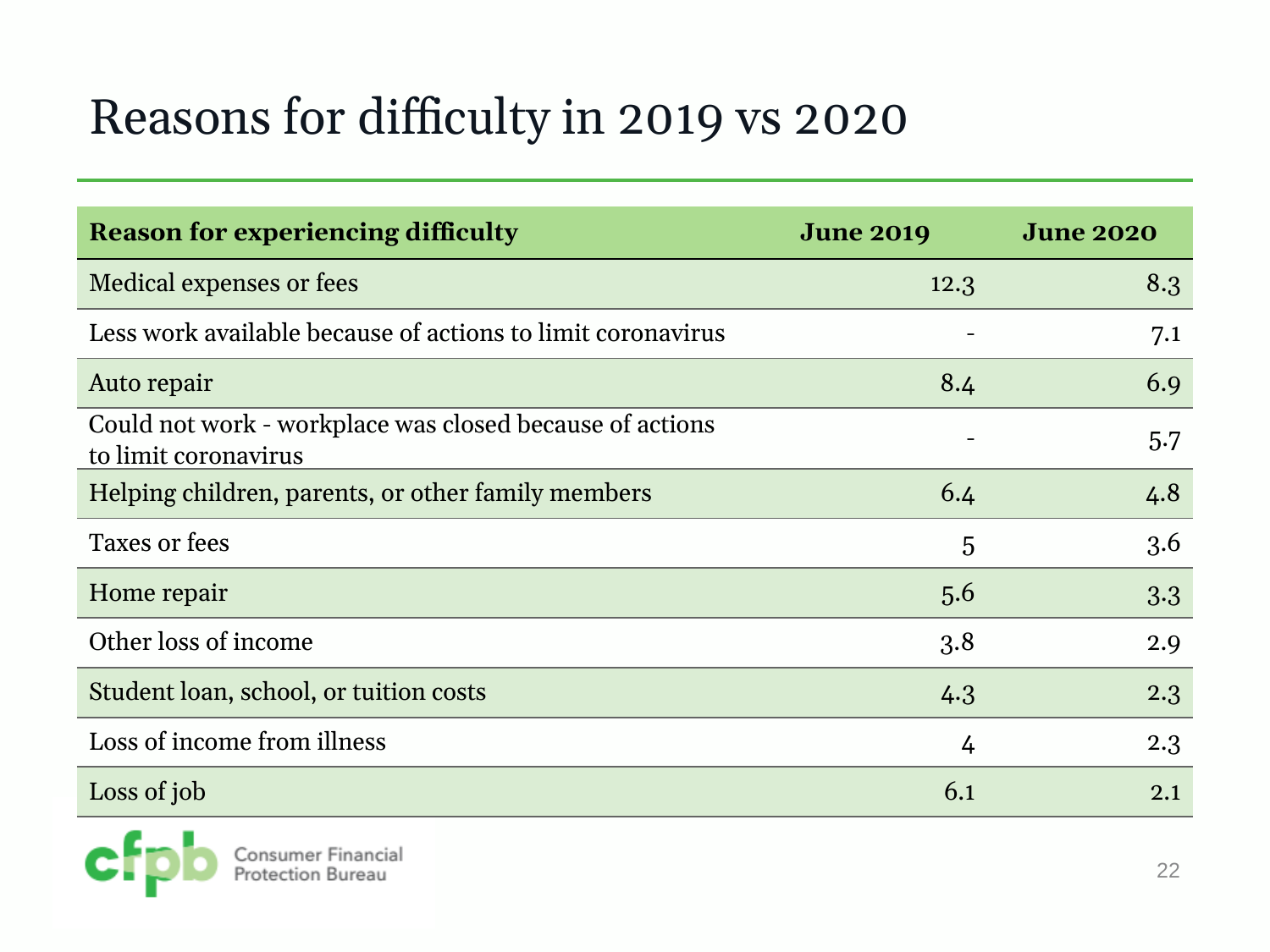

# Reasons for difficulty in 2019 vs 2020
| Reason for experiencing difficulty | June 2019 | June 2020 |
| --- | --- | --- |
| Medical expenses or fees | 12.3 | 8.3 |
| Less work available because of actions to limit coronavirus | - | 7.1 |
| Auto repair | 8.4 | 6.9 |
| Could not work - workplace was closed because of actions to limit coronavirus | - | 5.7 |
| Helping children, parents, or other family members | 6.4 | 4.8 |
| Taxes or fees | 5 | 3.6 |
| Home repair | 5.6 | 3.3 |
| Other loss of income | 3.8 | 2.9 |
| Student loan, school, or tuition costs | 4.3 | 2.3 |
| Loss of income from illness | 4 | 2.3 |
| Loss of job | 6.1 | 2.1 |

22